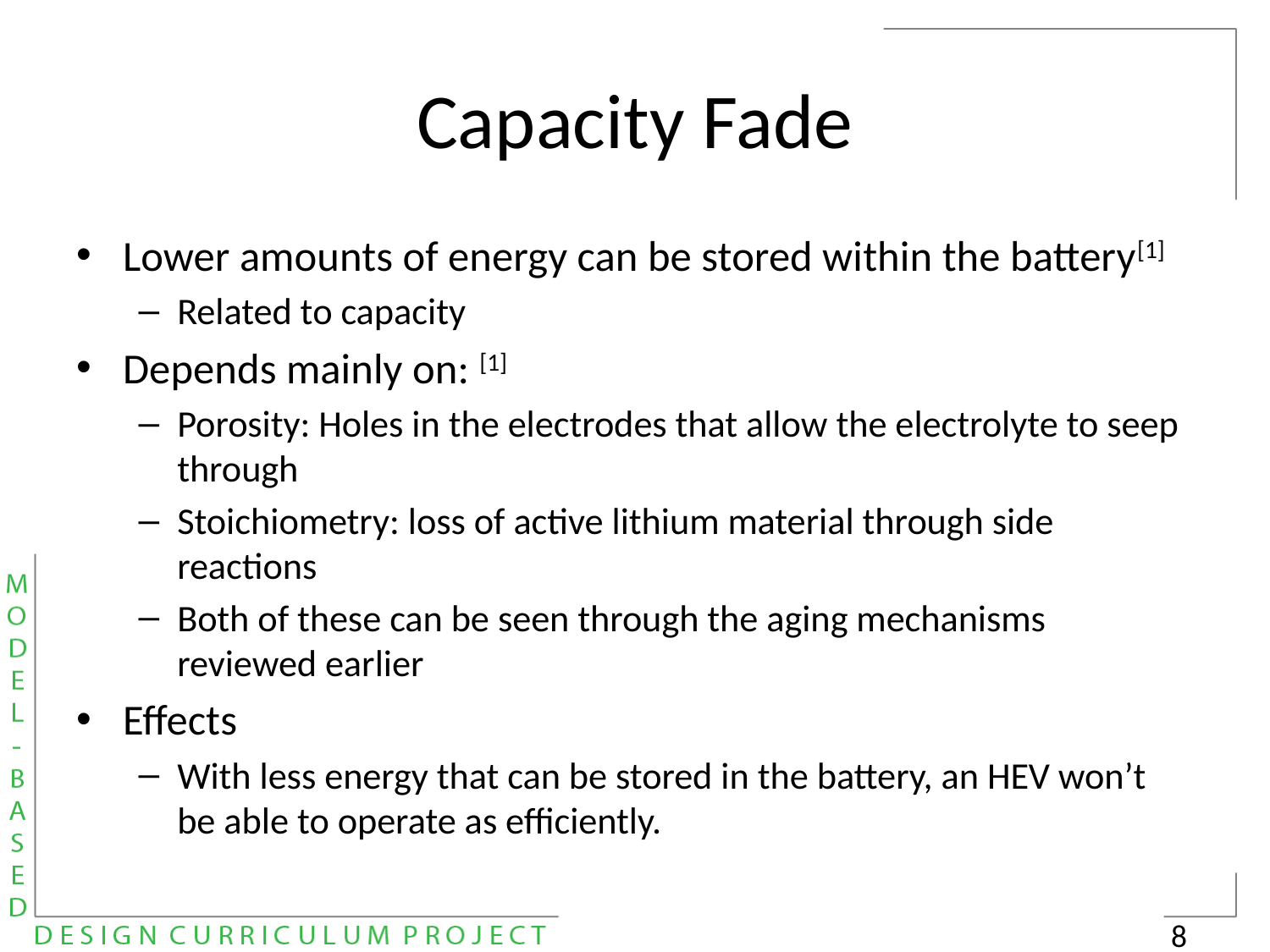

# Capacity Fade
Lower amounts of energy can be stored within the battery[1]
Related to capacity
Depends mainly on: [1]
Porosity: Holes in the electrodes that allow the electrolyte to seep through
Stoichiometry: loss of active lithium material through side reactions
Both of these can be seen through the aging mechanisms reviewed earlier
Effects
With less energy that can be stored in the battery, an HEV won’t be able to operate as efficiently.